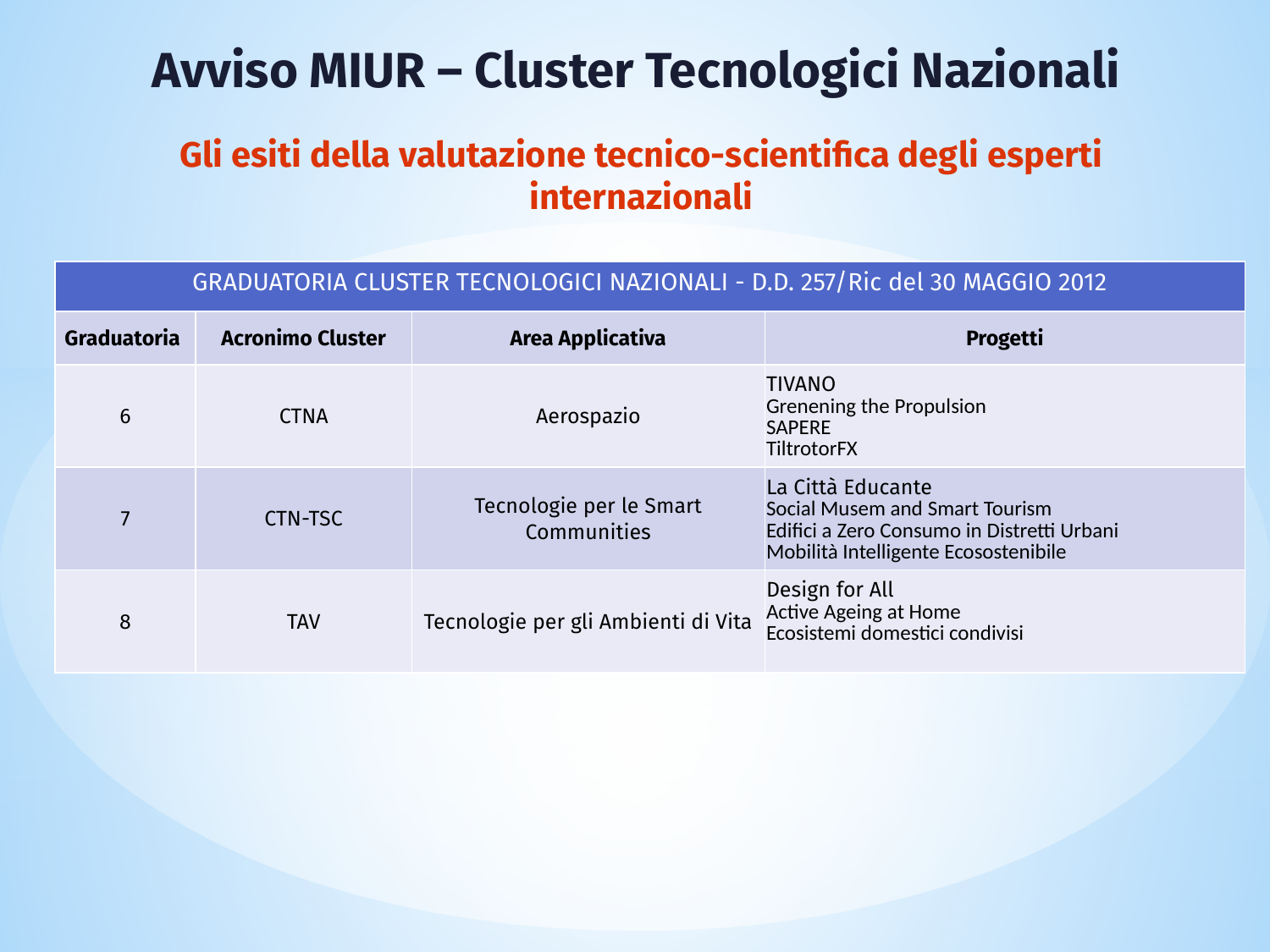

Avviso MIUR – Cluster Tecnologici Nazionali
Gli esiti della valutazione tecnico-scientifica degli esperti internazionali
| GRADUATORIA CLUSTER TECNOLOGICI NAZIONALI - D.D. 257/Ric del 30 MAGGIO 2012 |  |  |  |
| --- | --- | --- | --- |
| Graduatoria | Acronimo Cluster | Area Applicativa | Progetti |
| 6 | CTNA | Aerospazio | TIVANO Grenening the Propulsion SAPERE TiltrotorFX |
| 7 | CTN-TSC | Tecnologie per le Smart Communities | La Città Educante Social Musem and Smart Tourism Edifici a Zero Consumo in Distretti Urbani Mobilità Intelligente Ecosostenibile |
| 8 | TAV | Tecnologie per gli Ambienti di Vita | Design for All Active Ageing at Home Ecosistemi domestici condivisi |